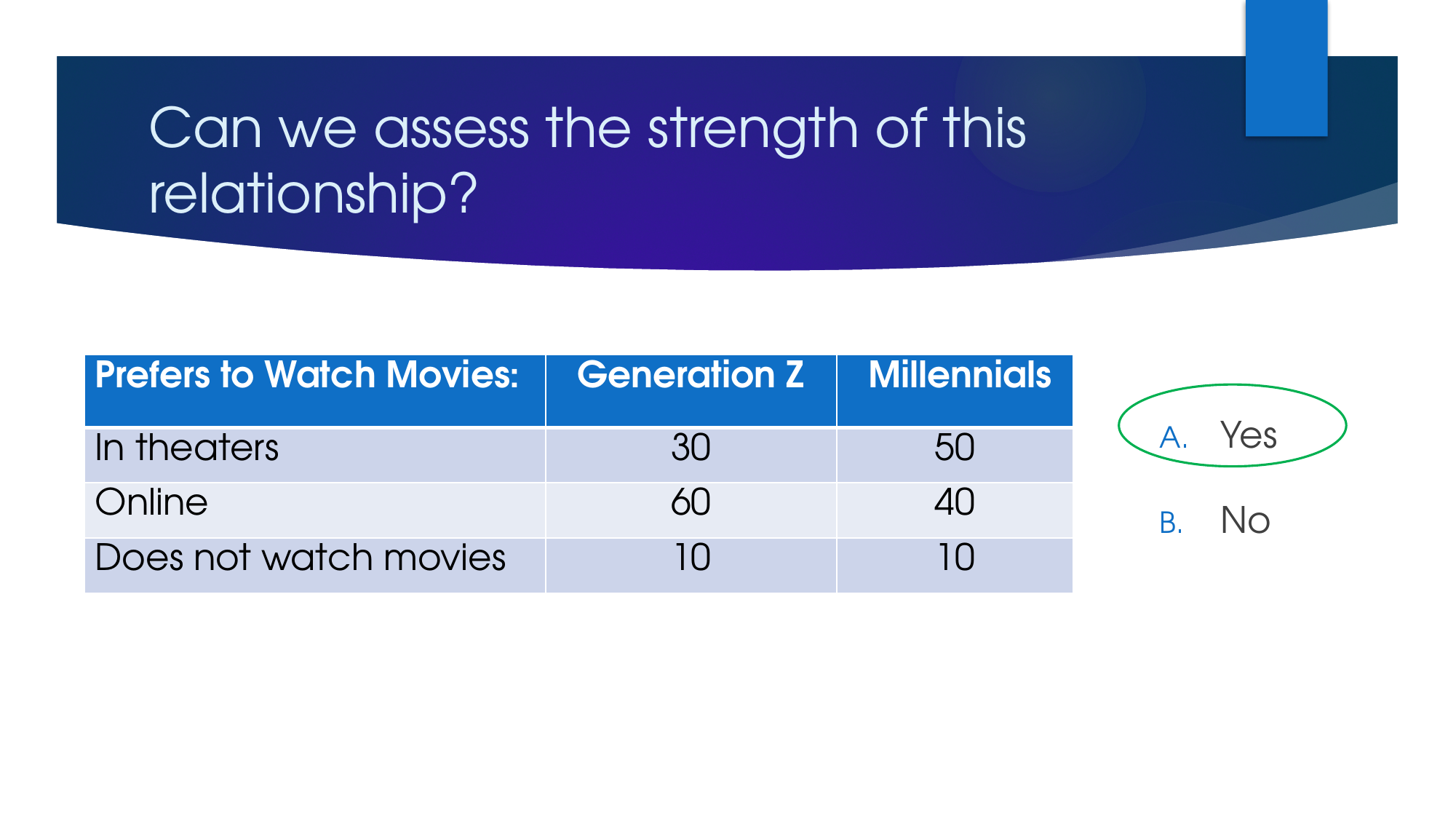

# Can we assess the strength of this relationship?
| Prefers to Watch Movies: | Generation Z | Millennials |
| --- | --- | --- |
| In theaters | 30 | 50 |
| Online | 60 | 40 |
| Does not watch movies | 10 | 10 |

Yes
No